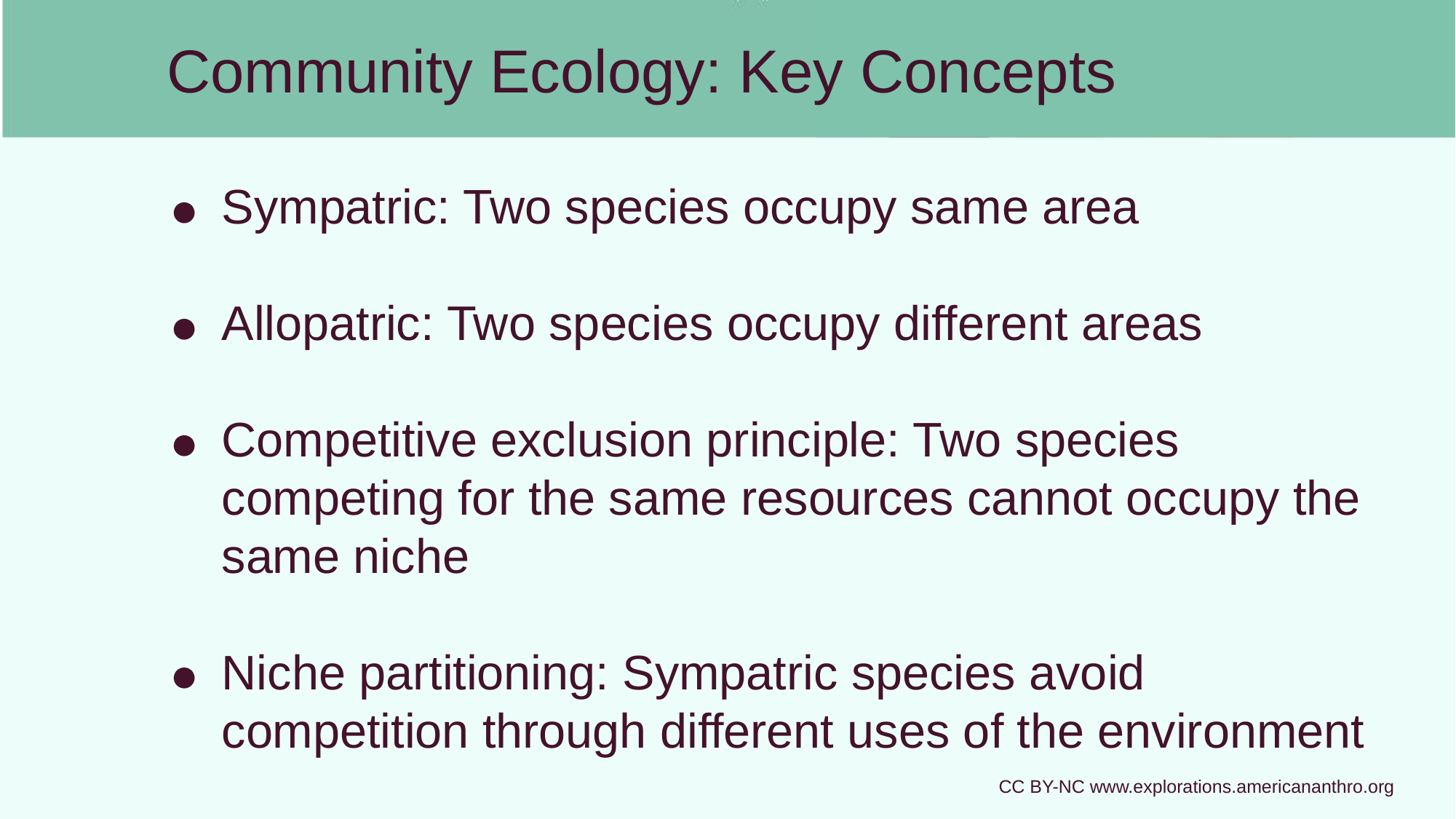

# Community Ecology: Key Concepts
Sympatric: Two species occupy same area

Allopatric: Two species occupy different areas

Competitive exclusion principle: Two species competing for the same resources cannot occupy the same niche

Niche partitioning: Sympatric species avoid competition through different uses of the environment